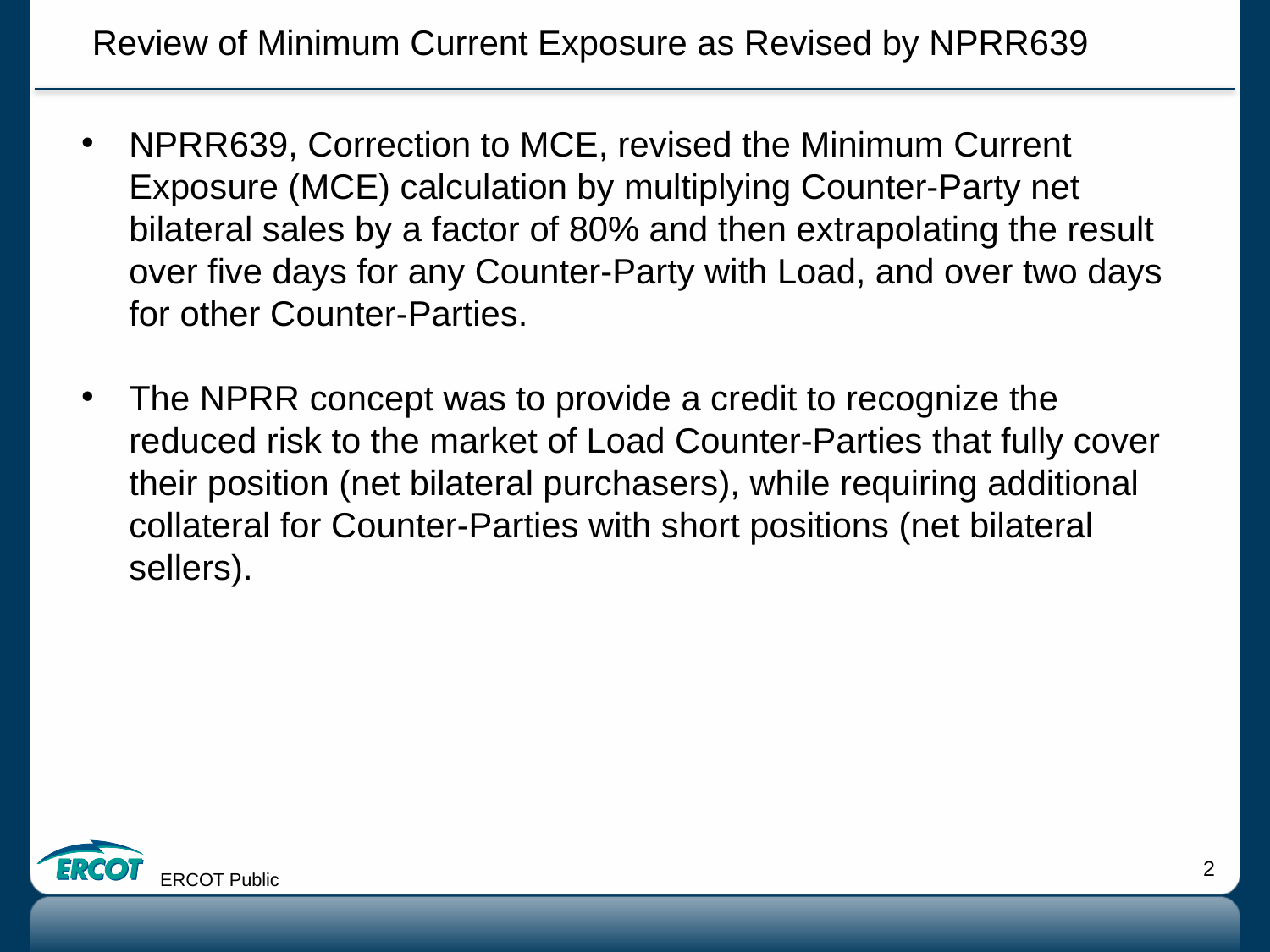

Review of Minimum Current Exposure as Revised by NPRR639
NPRR639, Correction to MCE, revised the Minimum Current Exposure (MCE) calculation by multiplying Counter-Party net bilateral sales by a factor of 80% and then extrapolating the result over five days for any Counter-Party with Load, and over two days for other Counter-Parties.

The NPRR concept was to provide a credit to recognize the reduced risk to the market of Load Counter-Parties that fully cover their position (net bilateral purchasers), while requiring additional collateral for Counter-Parties with short positions (net bilateral sellers).

ERCOT Public